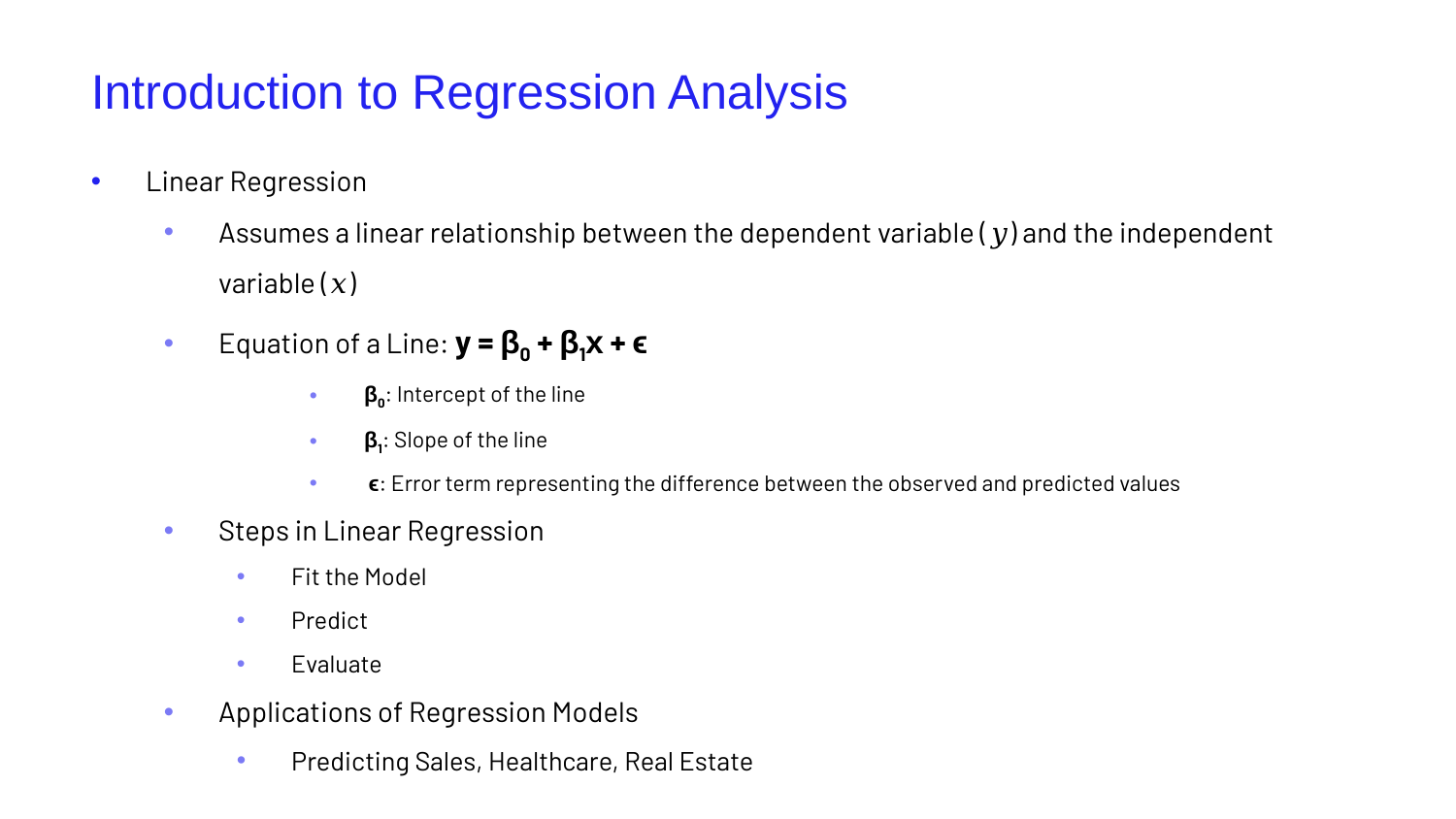

Introduction to Regression Analysis
Linear Regression
Assumes a linear relationship between the dependent variable (𝑦) and the independent variable (𝑥)
Equation of a Line: y = β0 ​+ β1x + ϵ
β0: Intercept of the line
β1: Slope of the line
 ϵ: Error term representing the difference between the observed and predicted values
Steps in Linear Regression
Fit the Model
Predict
Evaluate
Applications of Regression Models
Predicting Sales, Healthcare, Real Estate